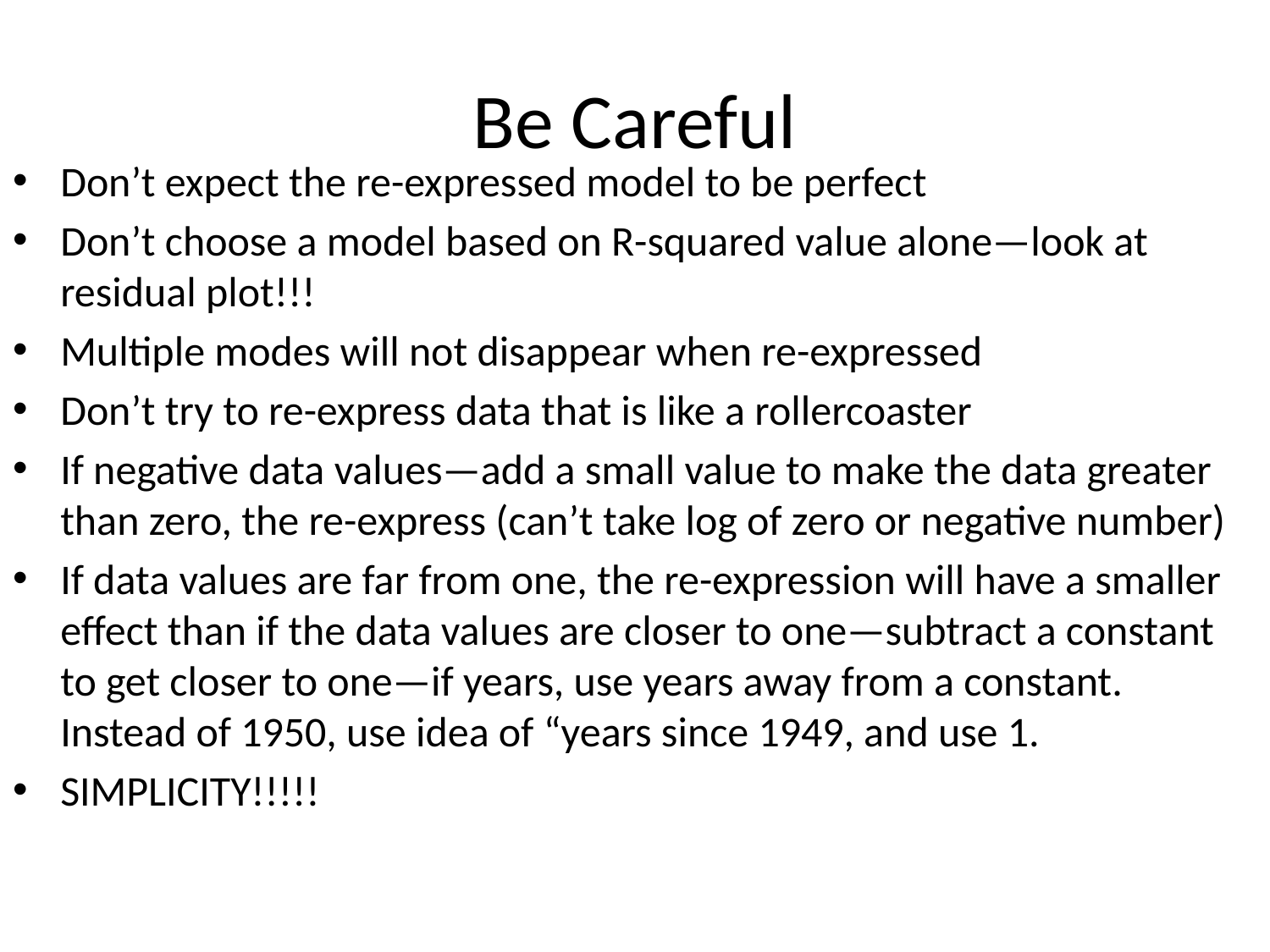

# Be Careful
Don’t expect the re-expressed model to be perfect
Don’t choose a model based on R-squared value alone—look at residual plot!!!
Multiple modes will not disappear when re-expressed
Don’t try to re-express data that is like a rollercoaster
If negative data values—add a small value to make the data greater than zero, the re-express (can’t take log of zero or negative number)
If data values are far from one, the re-expression will have a smaller effect than if the data values are closer to one—subtract a constant to get closer to one—if years, use years away from a constant.  Instead of 1950, use idea of “years since 1949, and use 1.
SIMPLICITY!!!!!